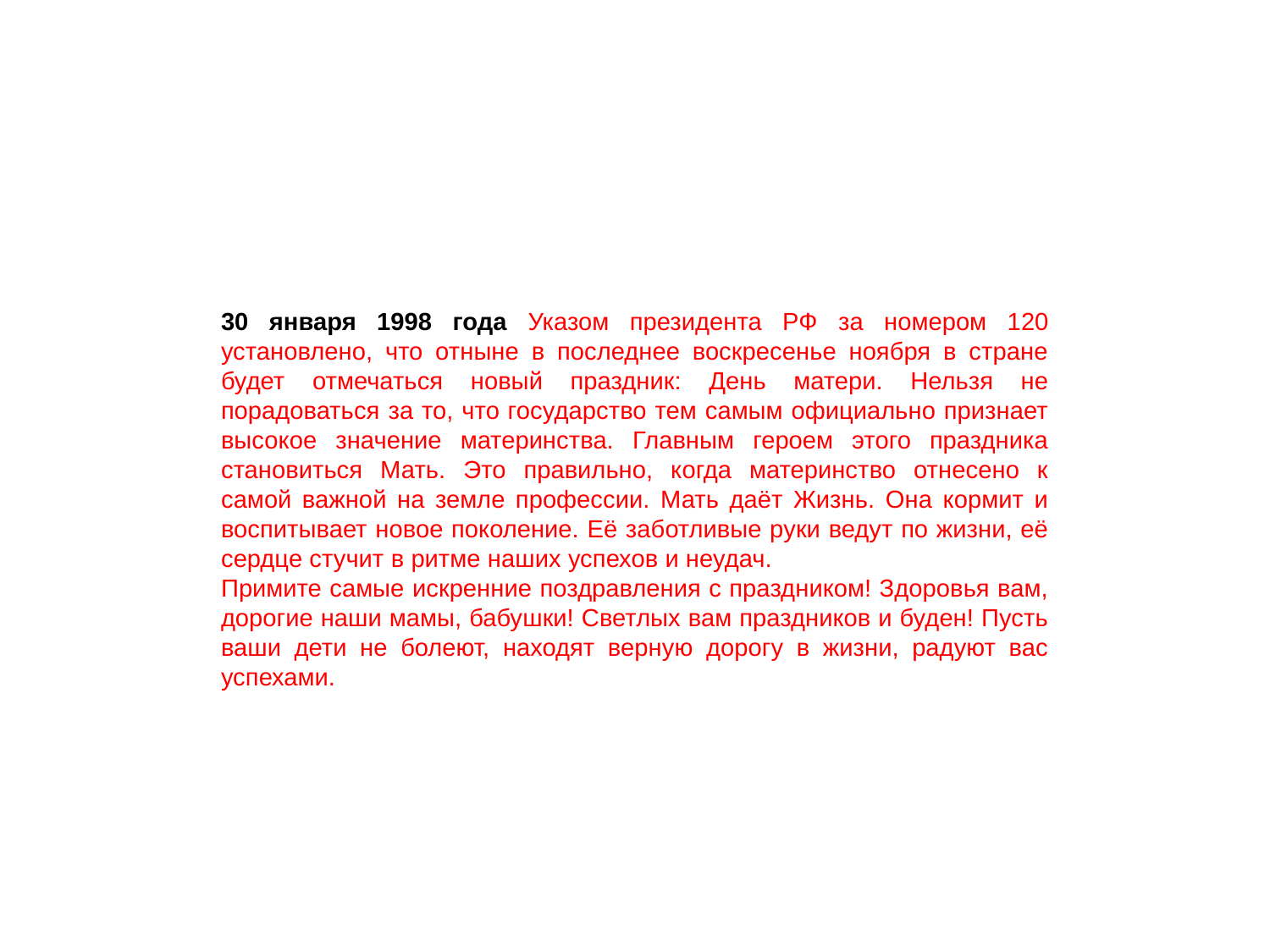

30 января 1998 года Указом президента РФ за номером 120 установлено, что отныне в последнее воскресенье ноября в стране будет отмечаться новый праздник: День матери. Нельзя не порадоваться за то, что государство тем самым официально признает высокое значение материнства. Главным героем этого праздника становиться Мать. Это правильно, когда материнство отнесено к самой важной на земле профессии. Мать даёт Жизнь. Она кормит и воспитывает новое поколение. Её заботливые руки ведут по жизни, её сердце стучит в ритме наших успехов и неудач.
Примите самые искренние поздравления с праздником! Здоровья вам, дорогие наши мамы, бабушки! Светлых вам праздников и буден! Пусть ваши дети не болеют, находят верную дорогу в жизни, радуют вас успехами.